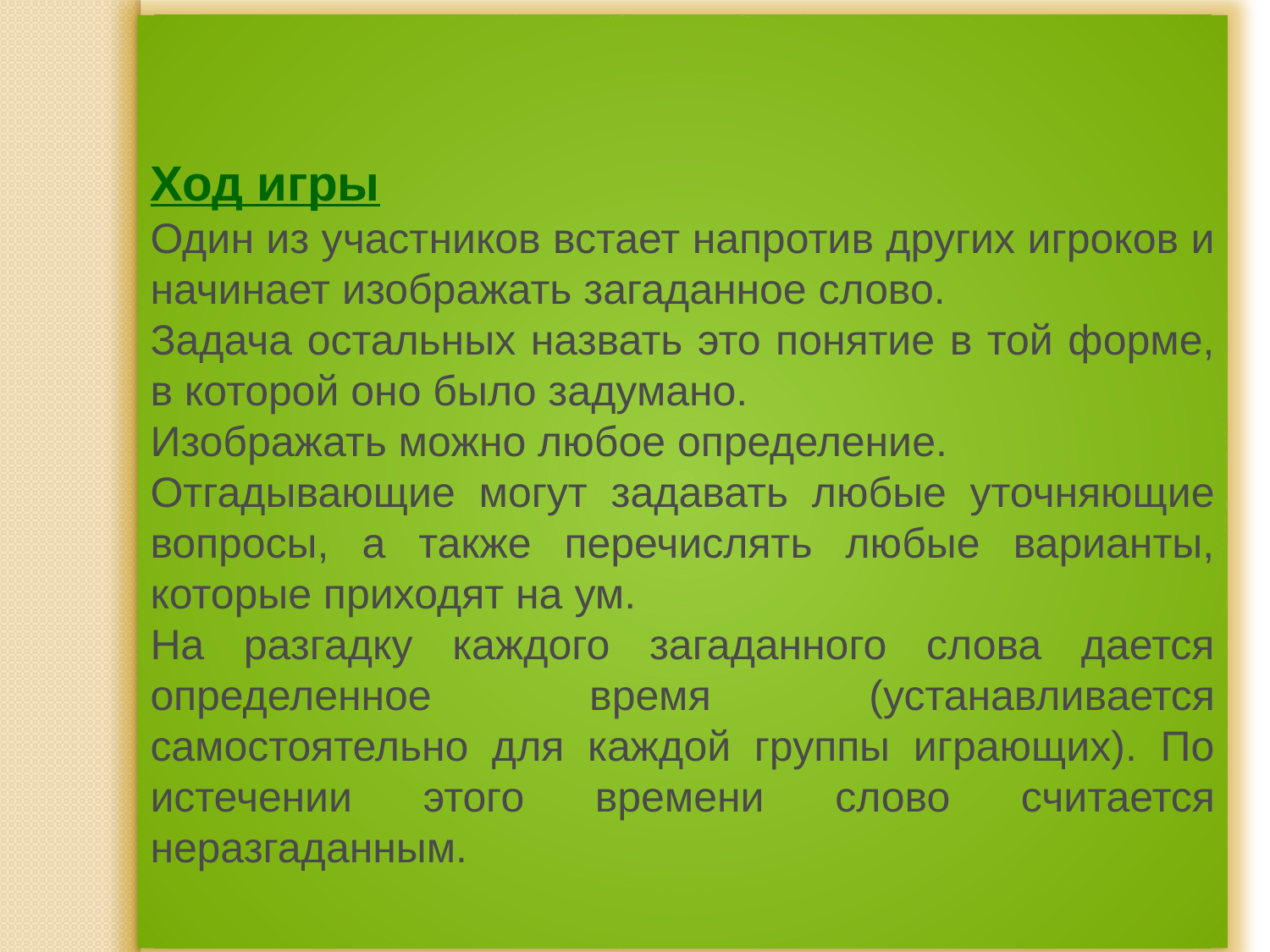

Ход игры
Один из участников встает напротив других игроков и начинает изображать загаданное слово.
Задача остальных назвать это понятие в той форме, в которой оно было задумано.
Изображать можно любое определение.
Отгадывающие могут задавать любые уточняющие вопросы, а также перечислять любые варианты, которые приходят на ум.
На разгадку каждого загаданного слова дается определенное время (устанавливается самостоятельно для каждой группы играющих). По истечении этого времени слово считается неразгаданным.